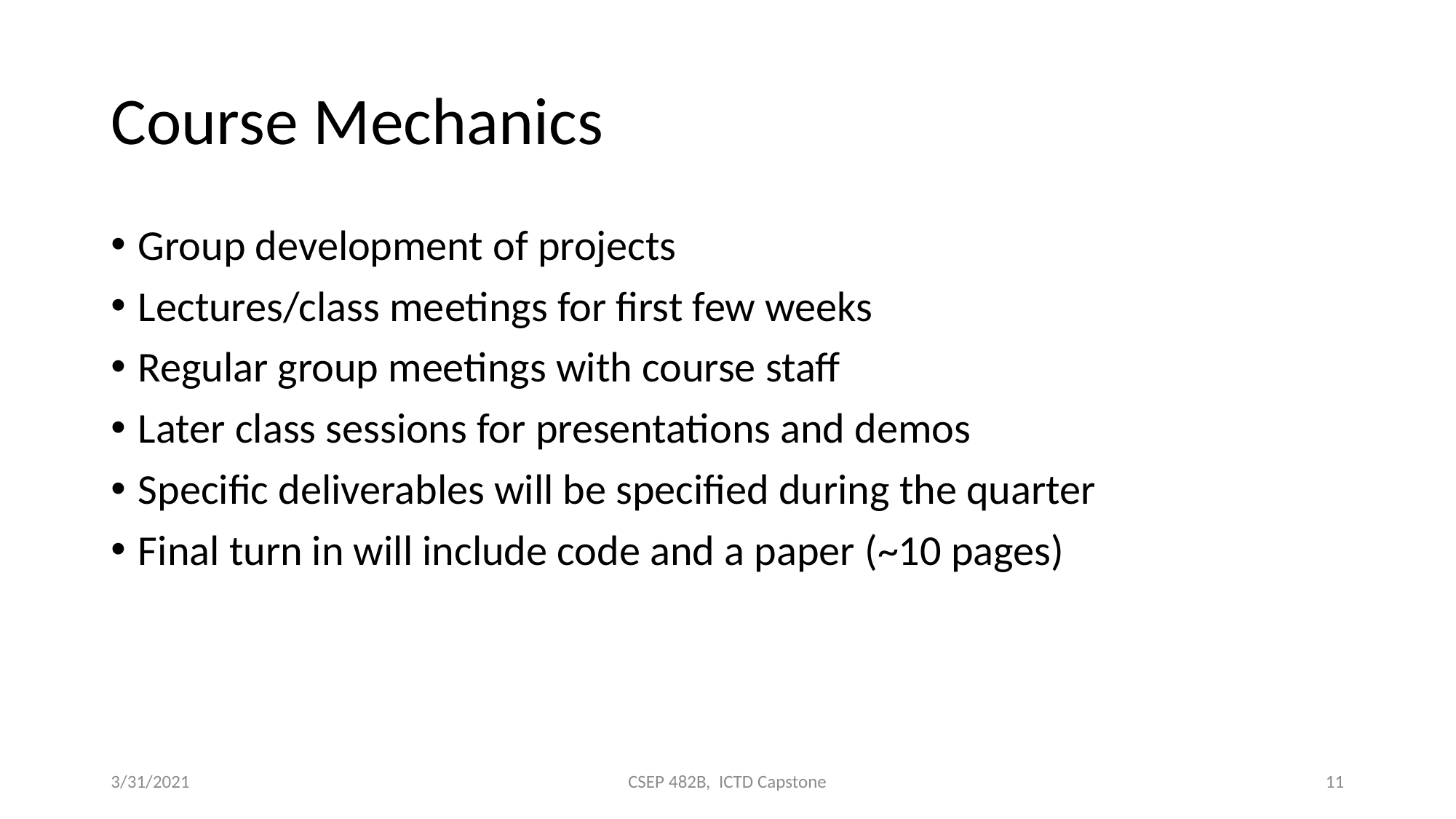

# Course Mechanics
Group development of projects
Lectures/class meetings for first few weeks
Regular group meetings with course staff
Later class sessions for presentations and demos
Specific deliverables will be specified during the quarter
Final turn in will include code and a paper (~10 pages)
3/31/2021
CSEP 482B,  ICTD Capstone
11